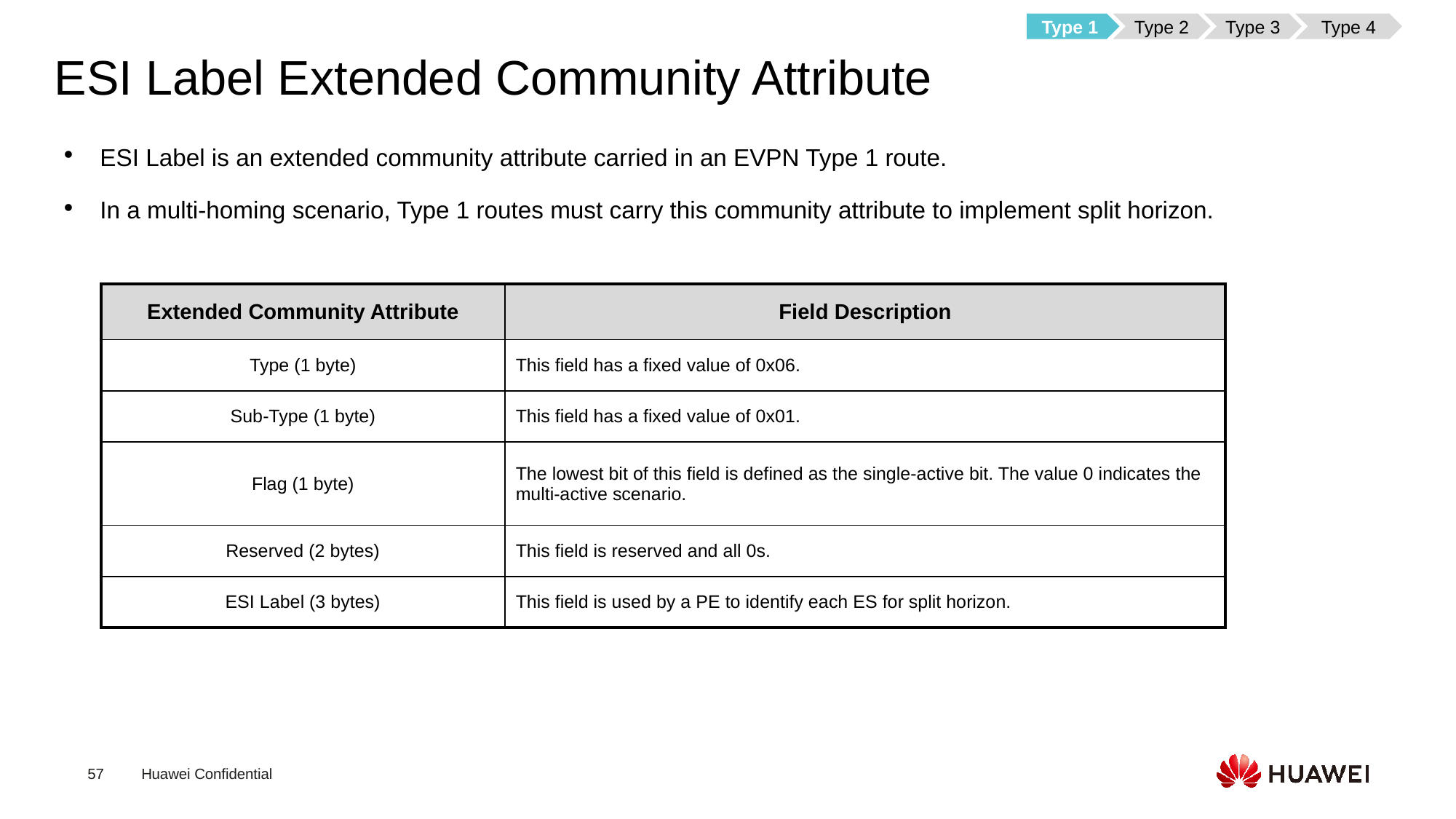

Type 1
Type 2
Type 3
Type 4
# ESI Label Extended Community Attribute
ESI Label is an extended community attribute carried in an EVPN Type 1 route.
In a multi-homing scenario, Type 1 routes must carry this community attribute to implement split horizon.

| Extended Community Attribute | Field Description |
| --- | --- |
| Type (1 byte) | This field has a fixed value of 0x06. |
| Sub-Type (1 byte) | This field has a fixed value of 0x01. |
| Flag (1 byte) | The lowest bit of this field is defined as the single-active bit. The value 0 indicates the multi-active scenario. |
| Reserved (2 bytes) | This field is reserved and all 0s. |
| ESI Label (3 bytes) | This field is used by a PE to identify each ES for split horizon. |